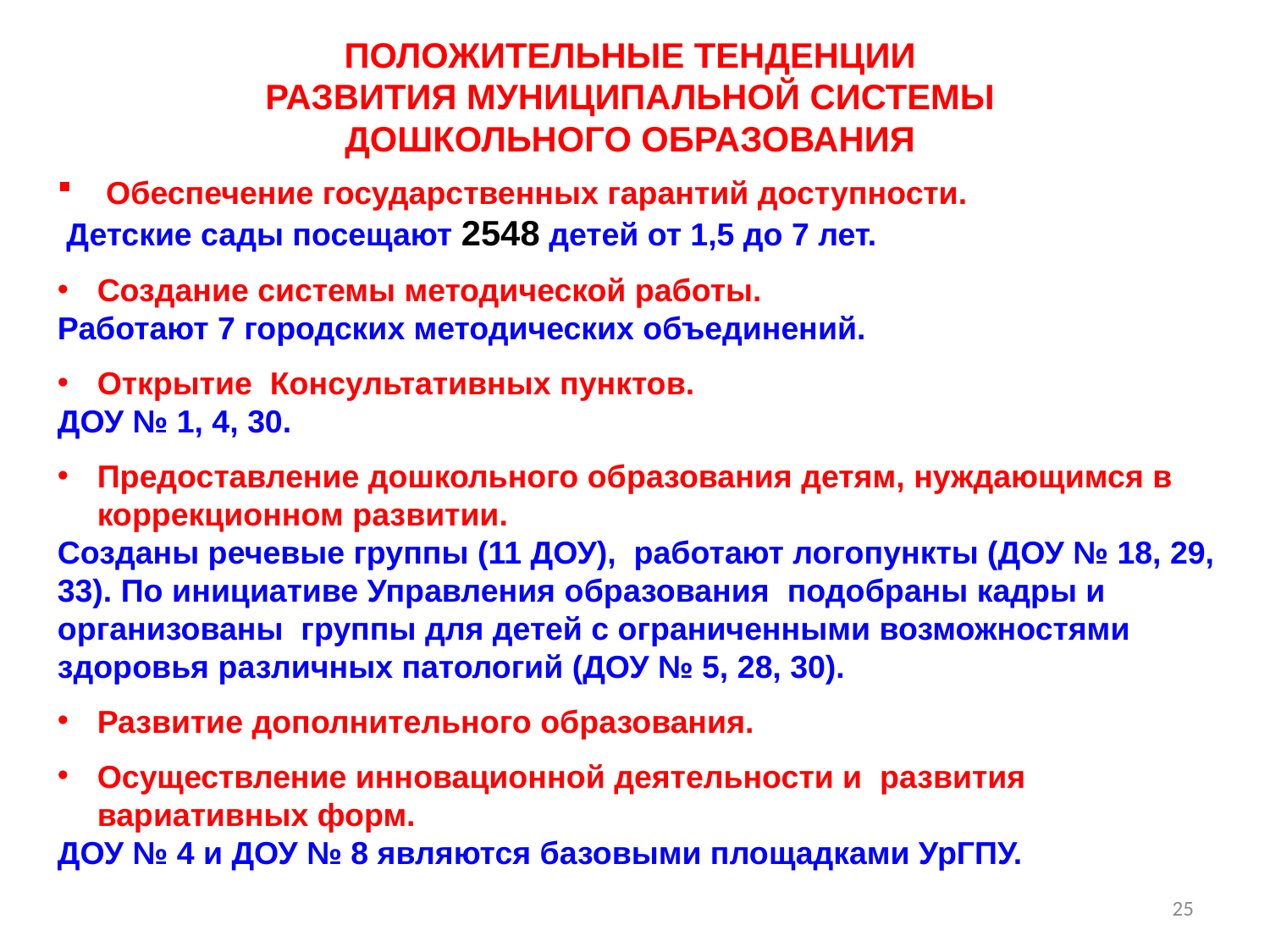

ПОЛОЖИТЕЛЬНЫЕ ТЕНДЕНЦИИ
РАЗВИТИЯ МУНИЦИПАЛЬНОЙ СИСТЕМЫ
ДОШКОЛЬНОГО ОБРАЗОВАНИЯ
 Обеспечение государственных гарантий доступности.
 Детские сады посещают 2548 детей от 1,5 до 7 лет.

Создание системы методической работы.
Работают 7 городских методических объединений.

Открытие  Консультативных пунктов.
ДОУ № 1, 4, 30.

Предоставление дошкольного образования детям, нуждающимся в  коррекционном развитии.
Созданы речевые группы (11 ДОУ),  работают логопункты (ДОУ № 18, 29, 33). По инициативе Управления образования  подобраны кадры и организованы  группы для детей с ограниченными возможностями здоровья различных патологий (ДОУ № 5, 28, 30).

Развитие дополнительного образования.

Осуществление инновационной деятельности и  развития вариативных форм.
ДОУ № 4 и ДОУ № 8 являются базовыми площадками УрГПУ.
25